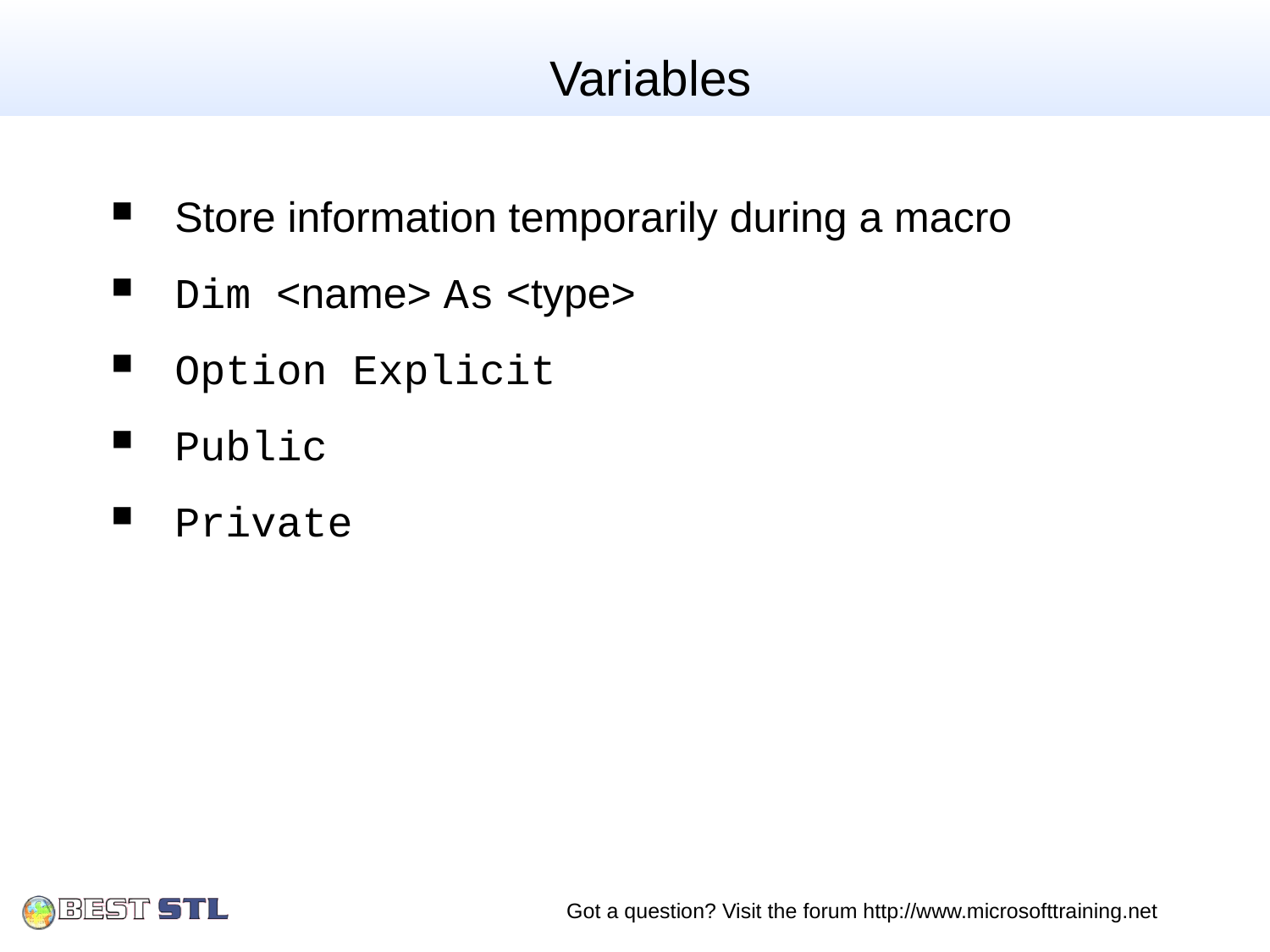

# Variables
Store information temporarily during a macro
Dim <name> As <type>
Option Explicit
Public
Private
Got a question? Visit the forum http://www.microsofttraining.net